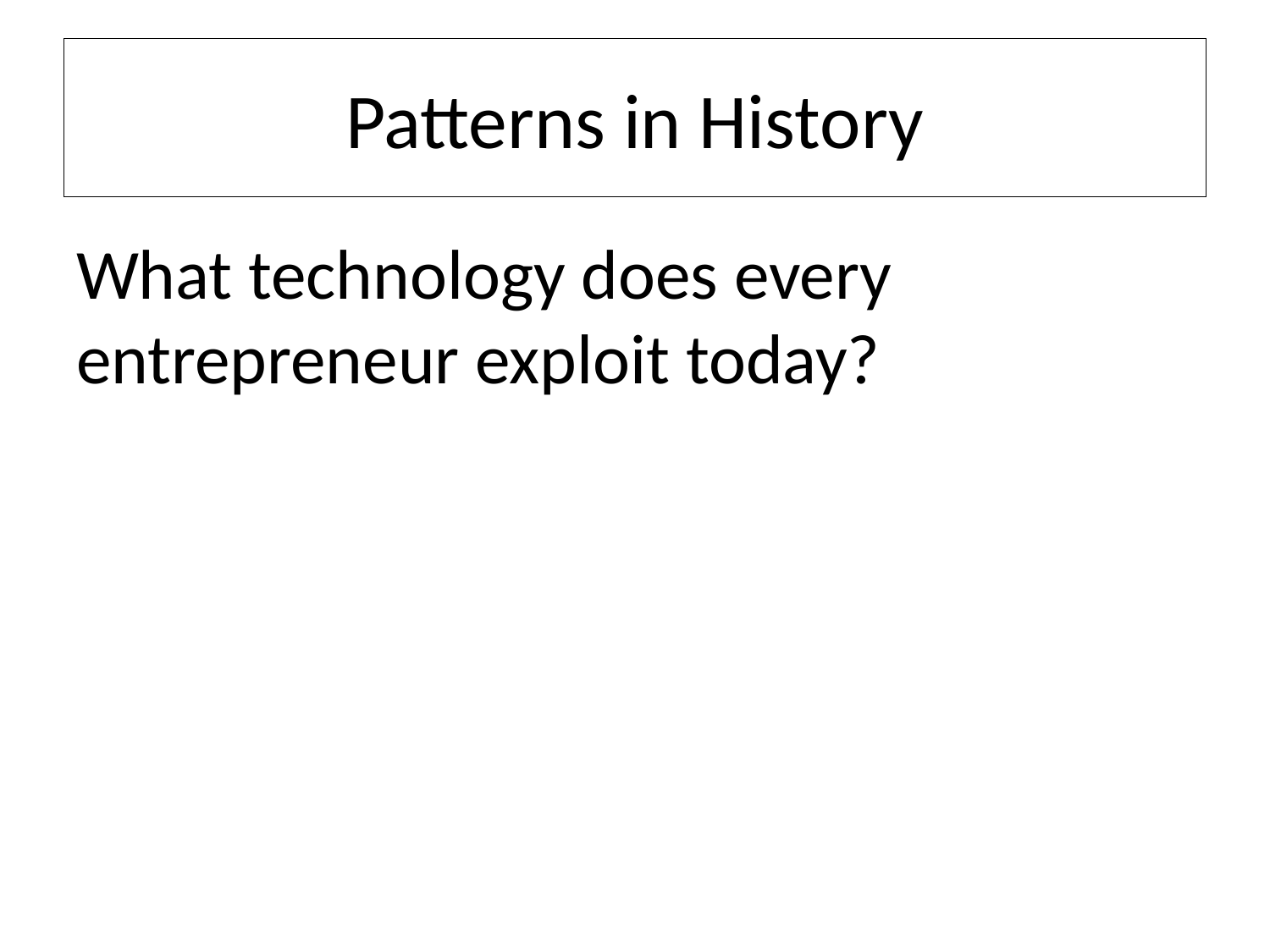

# Patterns in History
What technology does every entrepreneur exploit today?